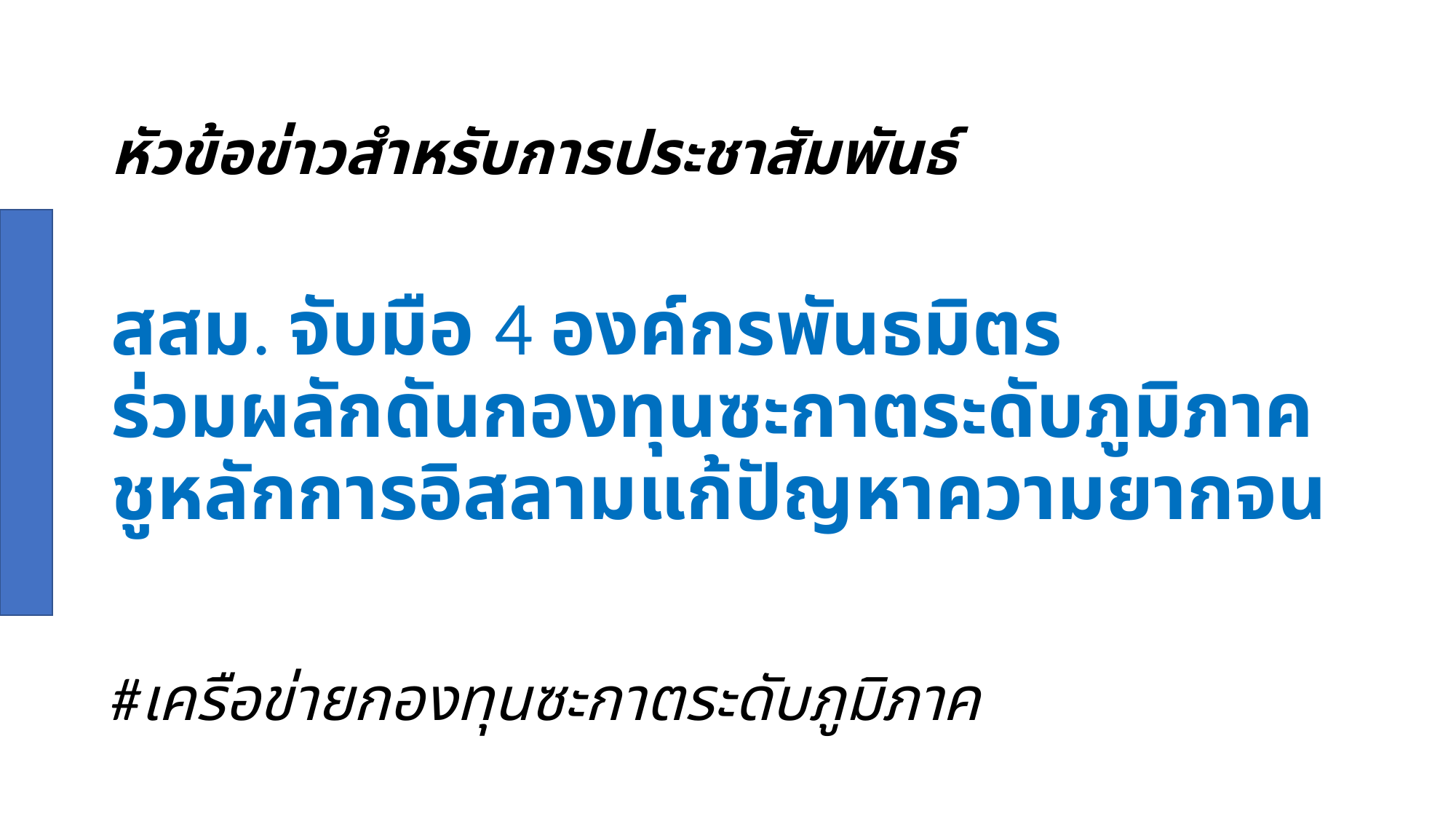

หัวข้อข่าวสำหรับการประชาสัมพันธ์

# สสม. จับมือ 4 องค์กรพันธมิตร ร่วมผลักดันกองทุนซะกาตระดับภูมิภาค ชูหลักการอิสลามแก้ปัญหาความยากจน
#เครือข่ายกองทุนซะกาตระดับภูมิภาค